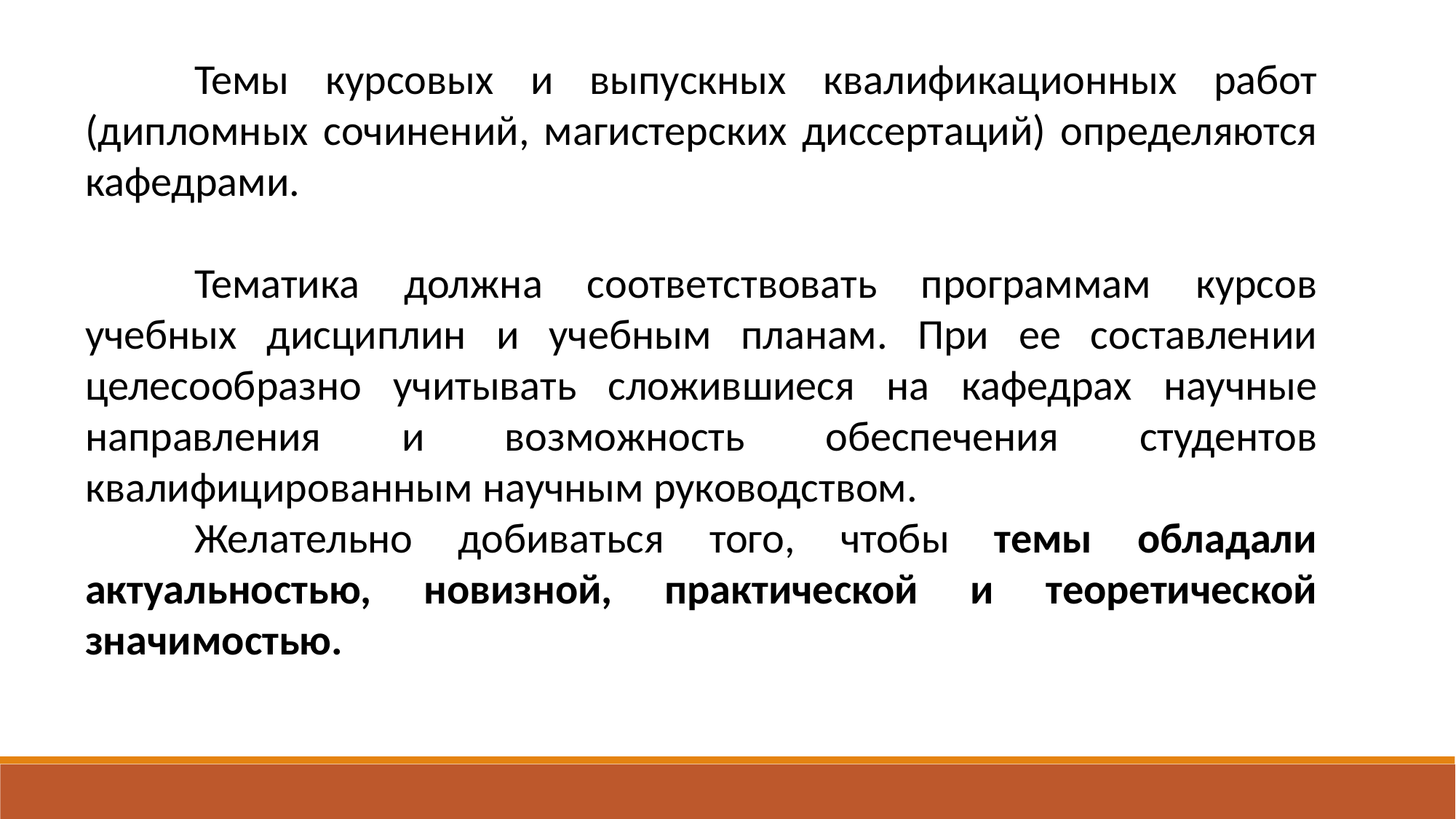

Темы курсовых и выпускных квалификационных работ (дипломных сочинений, магистерских диссертаций) определяются кафедрами.

	Тематика должна соответствовать программам курсов учебных дисциплин и учебным планам. При ее составлении целесообразно учитывать сложившиеся на кафедрах научные направления и возможность обеспечения студентов квалифицированным научным руководством.
	Желательно добиваться того, чтобы темы обладали актуальностью, новизной, практической и теоретической значимостью.